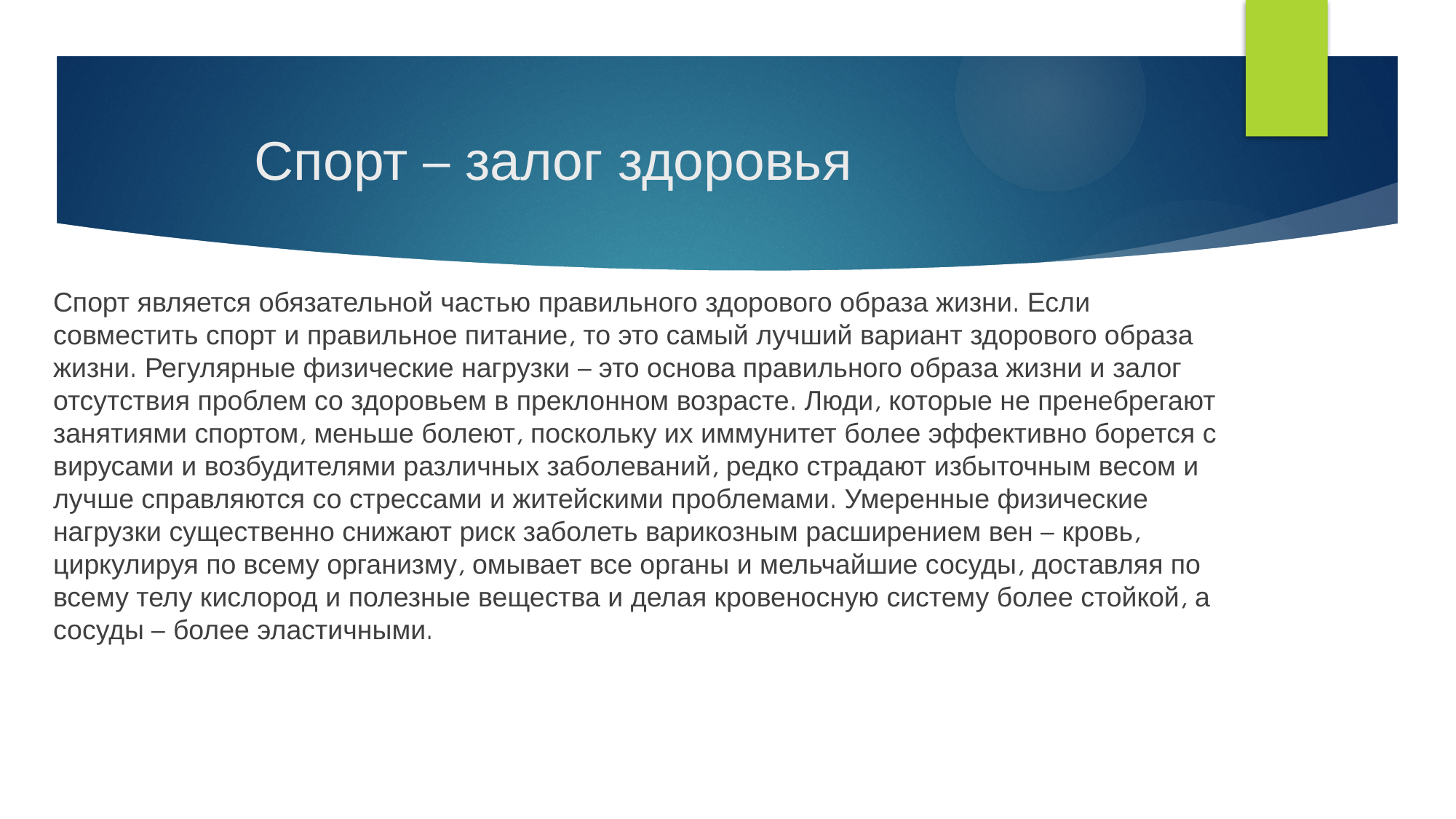

# Спорт – залог здоровья
Спорт является обязательной частью правильного здорового образа жизни. Если совместить спорт и правильное питание, то это самый лучший вариант здорового образа жизни. Регулярные физические нагрузки – это основа правильного образа жизни и залог отсутствия проблем со здоровьем в преклонном возрасте. Люди, которые не пренебрегают занятиями спортом, меньше болеют, поскольку их иммунитет более эффективно борется с вирусами и возбудителями различных заболеваний, редко страдают избыточным весом и лучше справляются со стрессами и житейскими проблемами. Умеренные физические нагрузки существенно снижают риск заболеть варикозным расширением вен – кровь, циркулируя по всему организму, омывает все органы и мельчайшие сосуды, доставляя по всему телу кислород и полезные вещества и делая кровеносную систему более стойкой, а сосуды – более эластичными.